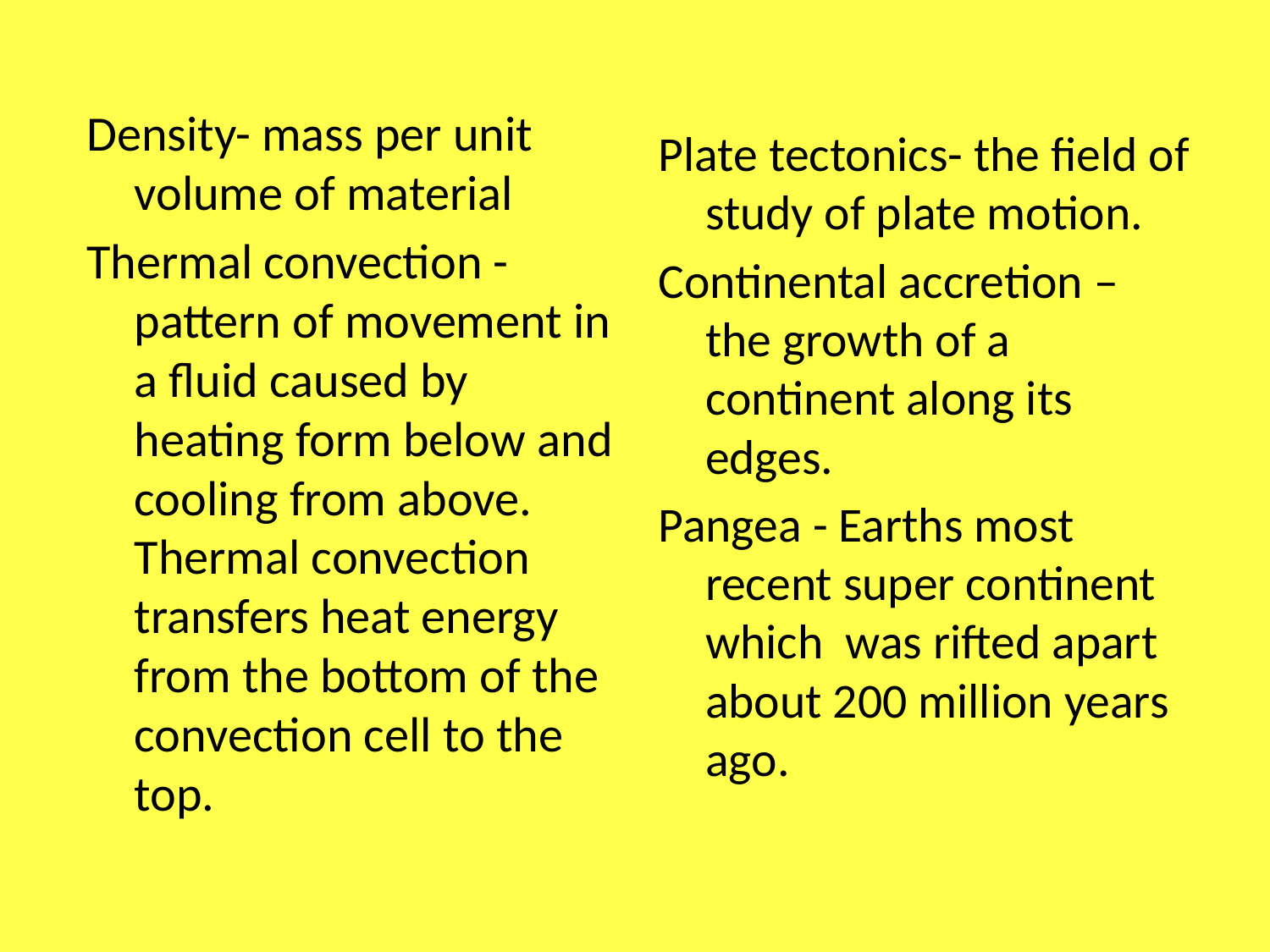

Density- mass per unit volume of material
Thermal convection -pattern of movement in a fluid caused by heating form below and cooling from above. Thermal convection transfers heat energy from the bottom of the convection cell to the top.

Plate tectonics- the field of study of plate motion.
Continental accretion – the growth of a continent along its edges.
Pangea - Earths most recent super continent which  was rifted apart about 200 million years ago.